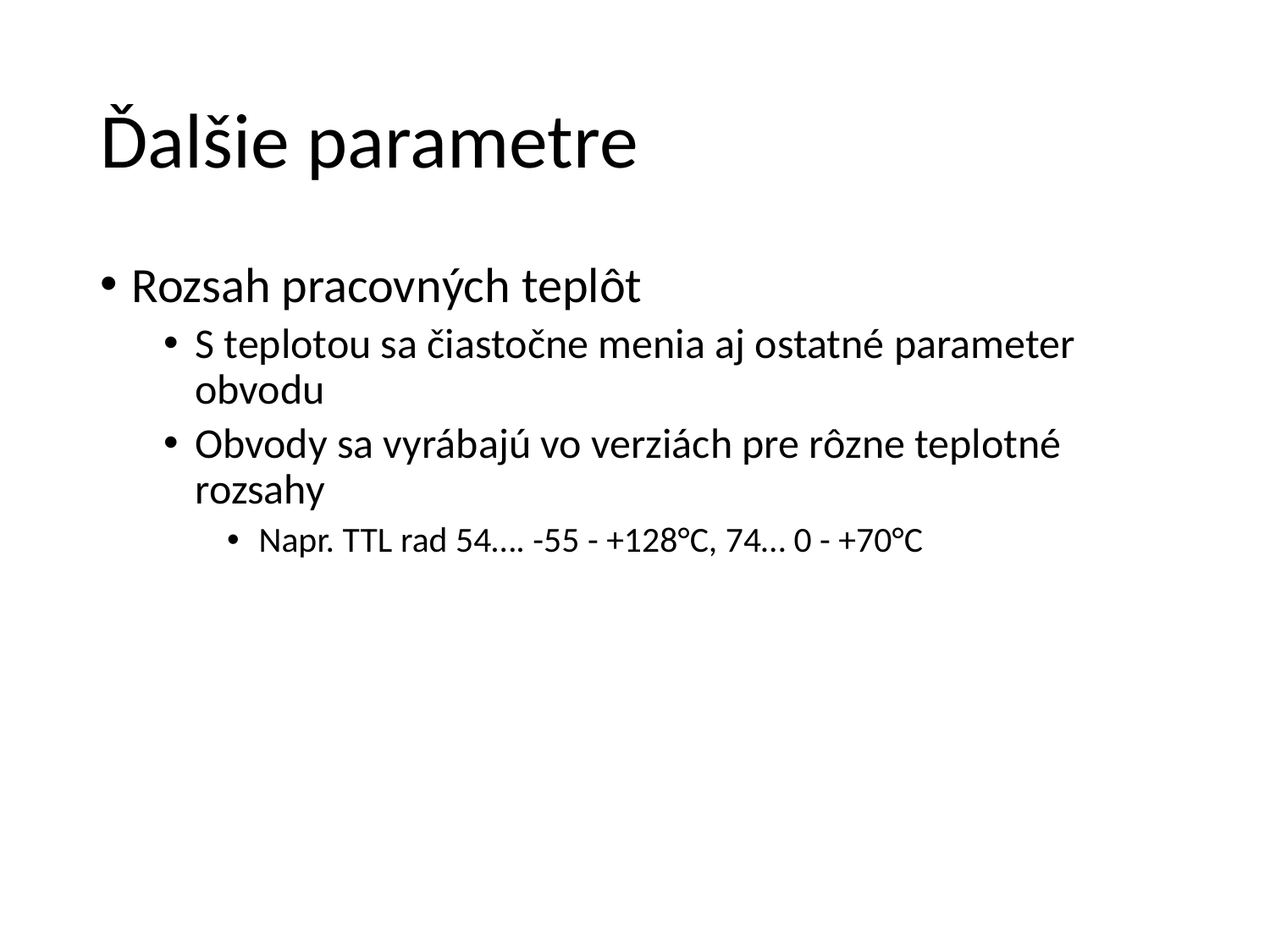

# Ďalšie parametre
Rozsah pracovných teplôt
S teplotou sa čiastočne menia aj ostatné parameter obvodu
Obvody sa vyrábajú vo verziách pre rôzne teplotné rozsahy
Napr. TTL rad 54…. -55 - +128°C, 74… 0 - +70°C